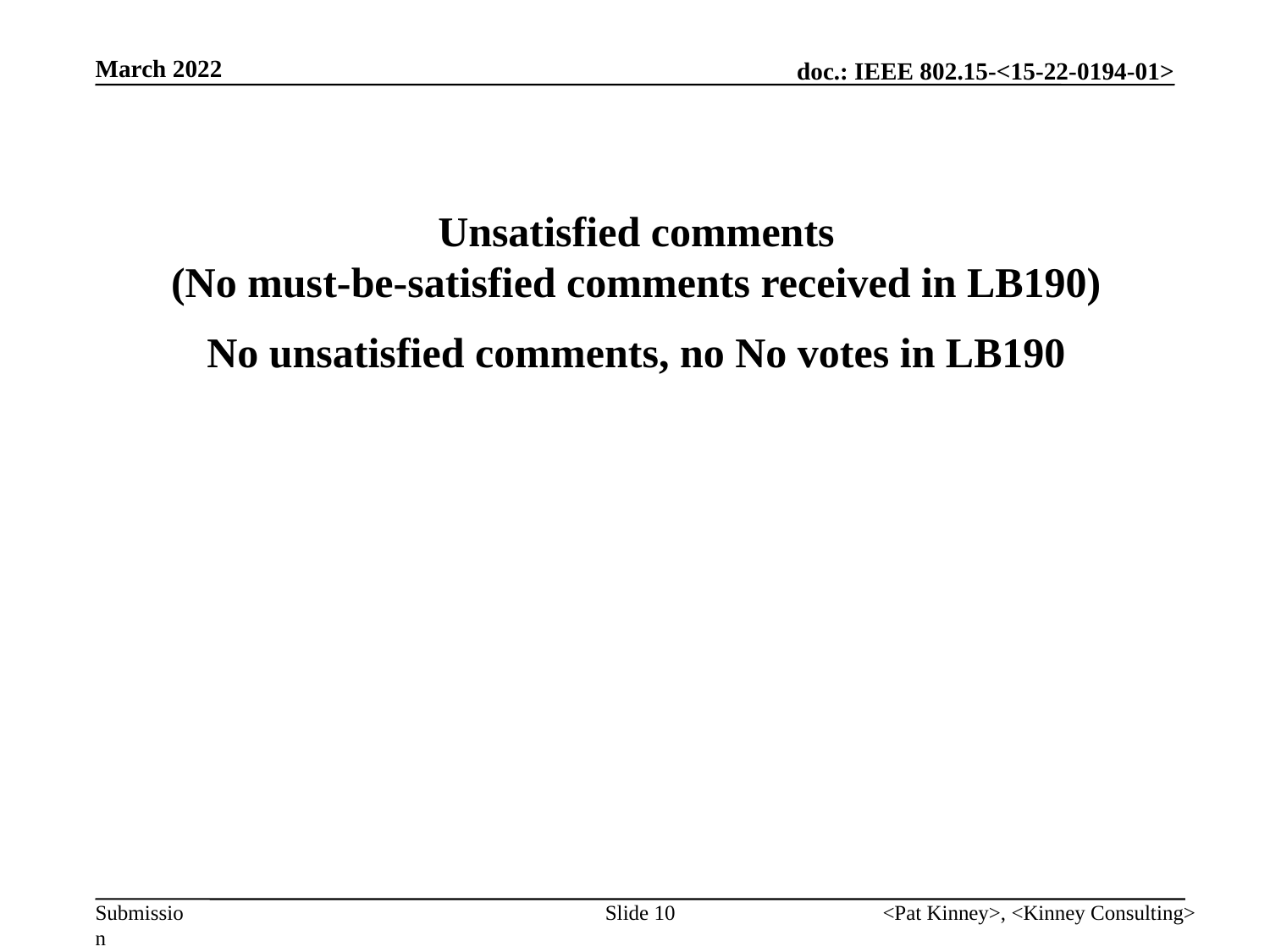

March 2022
Unsatisfied comments
(No must-be-satisfied comments received in LB190)
No unsatisfied comments, no No votes in LB190
Slide 10
<Pat Kinney>, <Kinney Consulting>